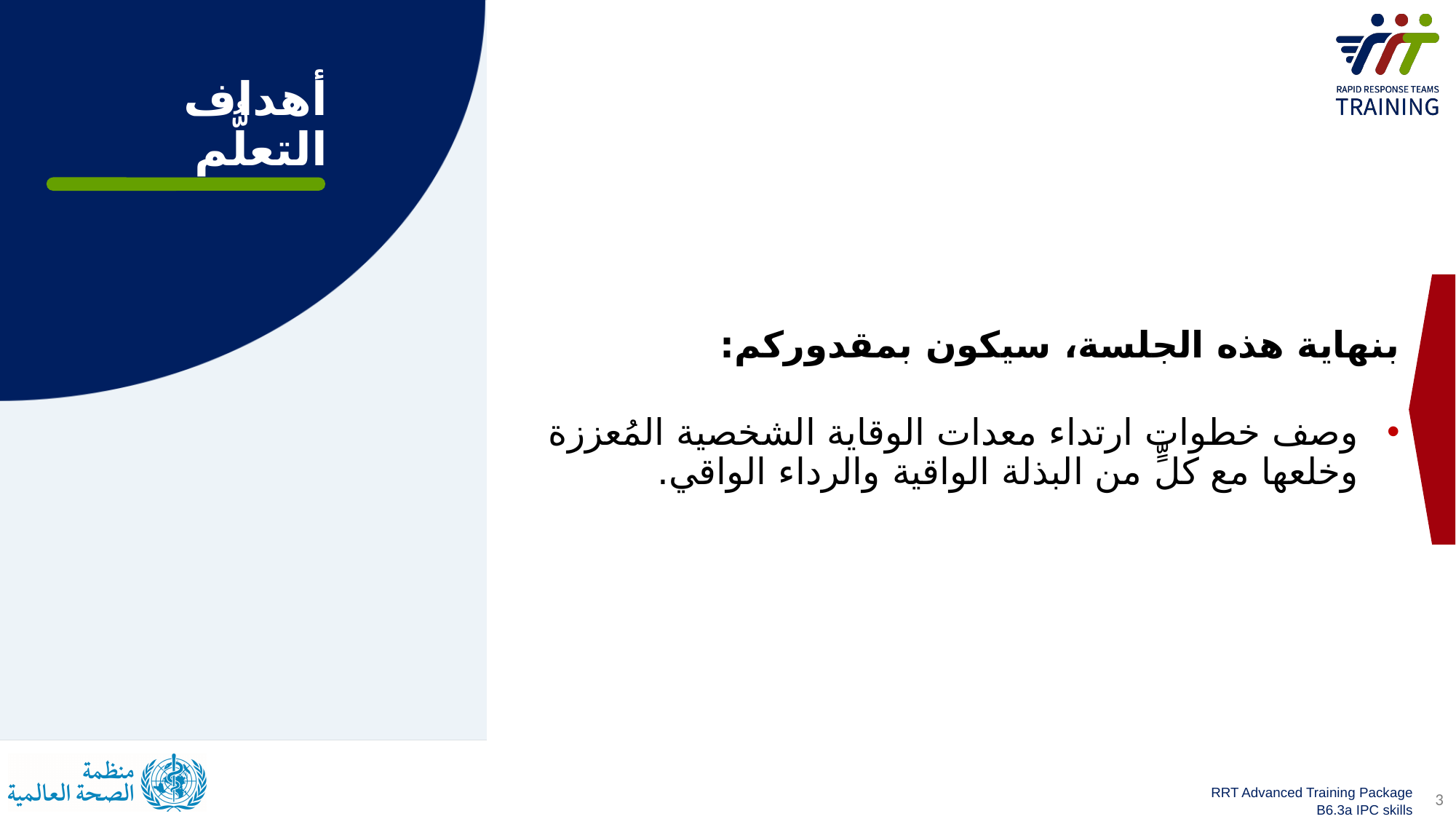

# أهداف التعلُّم
بنهاية هذه الجلسة، سيكون بمقدوركم:

وصف خطوات ارتداء معدات الوقاية الشخصية المُعززة وخلعها مع كلٍّ من البذلة الواقية والرداء الواقي.